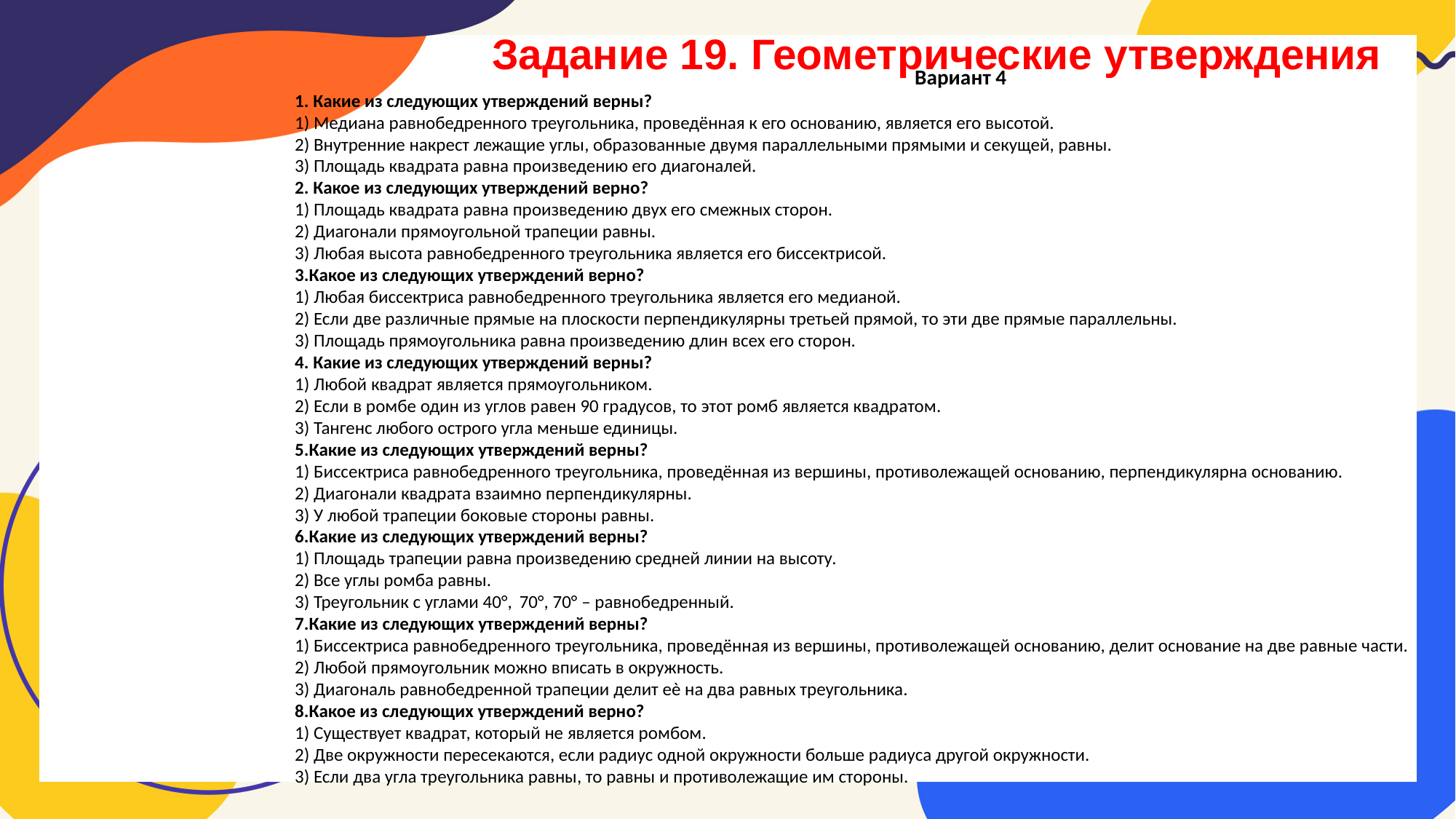

Задание 19. Геометрические утверждения
Вариант 4
1. Какие из следующих утверждений верны?
1) Медиана равнобедренного треугольника, проведённая к его основанию, является его высотой.
2) Внутренние накрест лежащие углы, образованные двумя параллельными прямыми и секущей, равны.
3) Площадь квадрата равна произведению его диагоналей.
2. Какое из следующих утверждений верно?
1) Площадь квадрата равна произведению двух его смежных сторон.
2) Диагонали прямоугольной трапеции равны.
3) Любая высота равнобедренного треугольника является его биссектрисой.
3.Какое из следующих утверждений верно?
1) Любая биссектриса равнобедренного треугольника является его медианой.
2) Если две различные прямые на плоскости перпендикулярны третьей прямой, то эти две прямые параллельны.
3) Площадь прямоугольника равна произведению длин всех его сторон.
4. Какие из следующих утверждений верны?
1) Любой квадрат является прямоугольником.
2) Если в ромбе один из углов равен 90 градусов, то этот ромб является квадратом.
3) Тангенс любого острого угла меньше единицы.
5.Какие из следующих утверждений верны?
1) Биссектриса равнобедренного треугольника, проведённая из вершины, противолежащей основанию, перпендикулярна основанию.
2) Диагонали квадрата взаимно перпендикулярны.
3) У любой трапеции боковые стороны равны.
6.Какие из следующих утверждений верны?
1) Площадь трапеции равна произведению средней линии на высоту.
2) Все углы ромба равны.
3) Треугольник с углами 40°,  70°, 70° – равнобедренный.
7.Какие из следующих утверждений верны?
1) Биссектриса равнобедренного треугольника, проведённая из вершины, противолежащей основанию, делит основание на две равные части.
2) Любой прямоугольник можно вписать в окружность.
3) Диагональ равнобедренной трапеции делит еѐ на два равных треугольника.
8.Какое из следующих утверждений верно?
1) Существует квадрат, который не является ромбом.
2) Две окружности пересекаются, если радиус одной окружности больше радиуса другой окружности.
3) Если два угла треугольника равны, то равны и противолежащие им стороны.